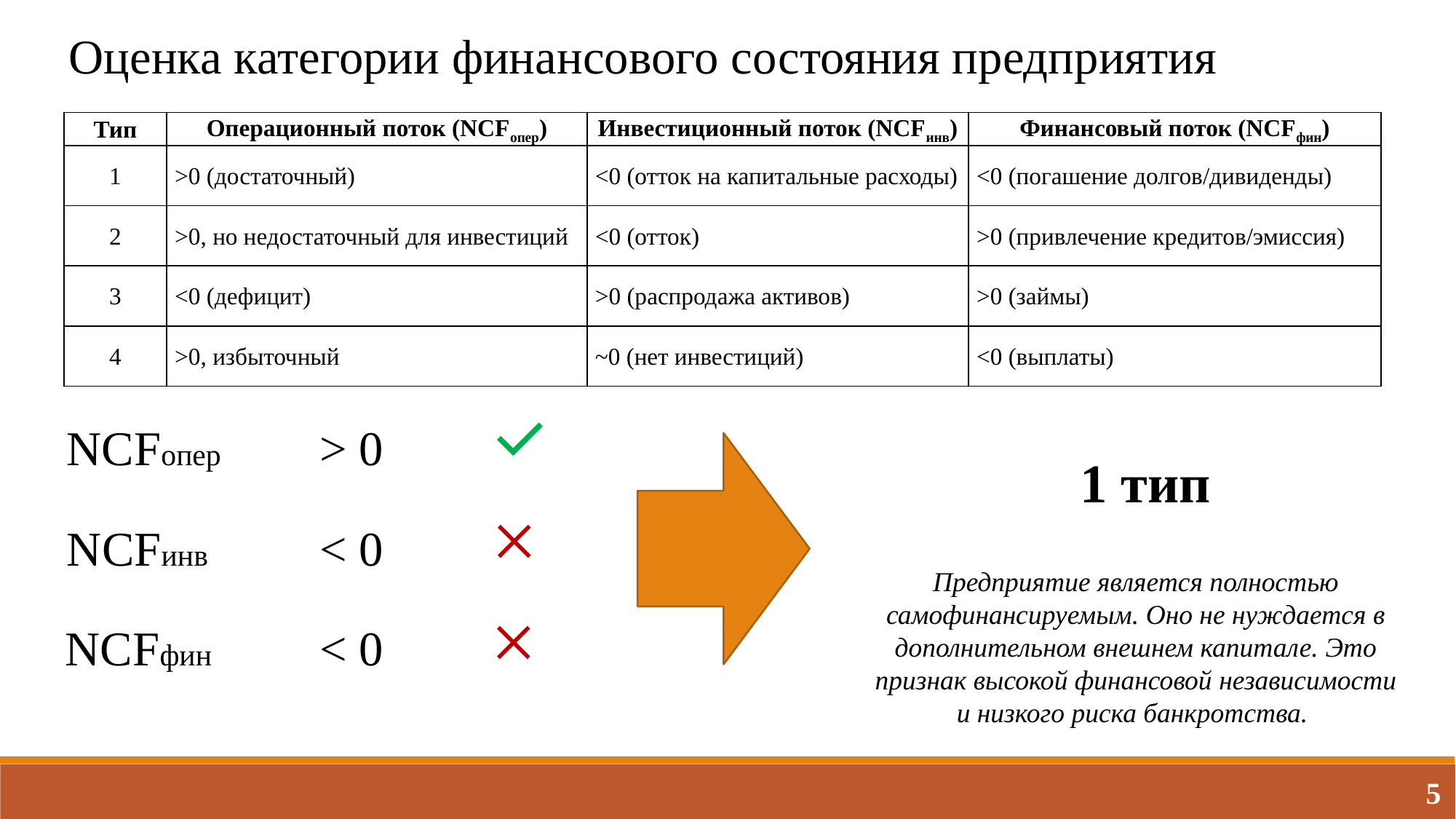

Оценка категории финансового состояния предприятия
| Тип | Операционный поток (NCFопер) | Инвестиционный поток (NCFинв) | Финансовый поток (NCFфин) |
| --- | --- | --- | --- |
| 1 | >0 (достаточный) | <0 (отток на капитальные расходы) | <0 (погашение долгов/дивиденды) |
| 2 | >0, но недостаточный для инвестиций | <0 (отток) | >0 (привлечение кредитов/эмиссия) |
| 3 | <0 (дефицит) | >0 (распродажа активов) | >0 (займы) |
| 4 | >0, избыточный | ~0 (нет инвестиций) | <0 (выплаты) |
✓
NCFопер
> 0

1 тип
×
NCFинв
< 0
Предприятие является полностью самофинансируемым. Оно не нуждается в дополнительном внешнем капитале. Это признак высокой финансовой независимости и низкого риска банкротства.
×
NCFфин
< 0
5